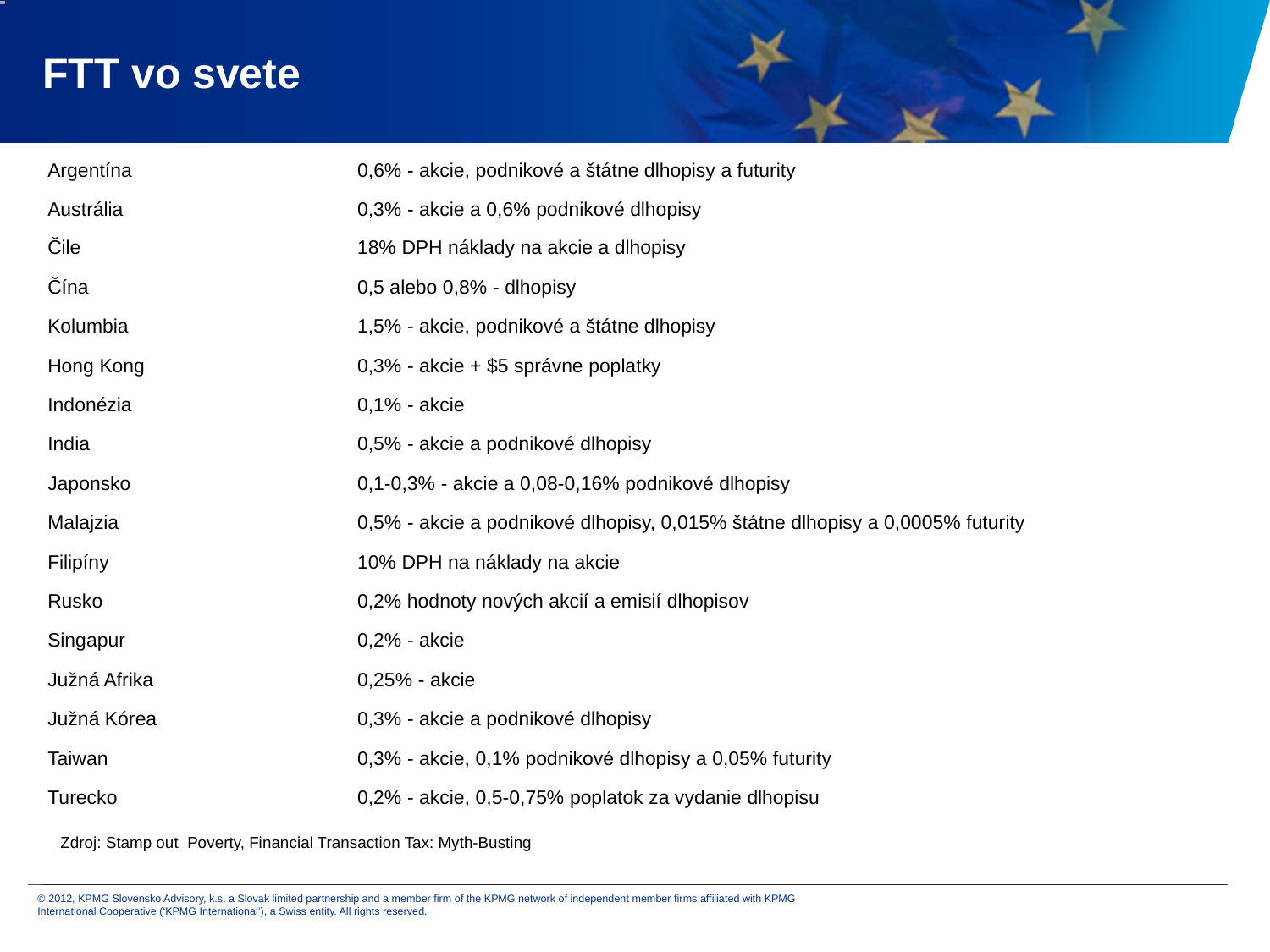

# FTT vo svete
| Argentína | 0,6% - akcie, podnikové a štátne dlhopisy a futurity |
| --- | --- |
| Austrália | 0,3% - akcie a 0,6% podnikové dlhopisy |
| Čile | 18% DPH náklady na akcie a dlhopisy |
| Čína | 0,5 alebo 0,8% - dlhopisy |
| Kolumbia | 1,5% - akcie, podnikové a štátne dlhopisy |
| Hong Kong | 0,3% - akcie + $5 správne poplatky |
| Indonézia | 0,1% - akcie |
| India | 0,5% - akcie a podnikové dlhopisy |
| Japonsko | 0,1-0,3% - akcie a 0,08-0,16% podnikové dlhopisy |
| Malajzia | 0,5% - akcie a podnikové dlhopisy, 0,015% štátne dlhopisy a 0,0005% futurity |
| Filipíny | 10% DPH na náklady na akcie |
| Rusko | 0,2% hodnoty nových akcií a emisií dlhopisov |
| Singapur | 0,2% - akcie |
| Južná Afrika | 0,25% - akcie |
| Južná Kórea | 0,3% - akcie a podnikové dlhopisy |
| Taiwan | 0,3% - akcie, 0,1% podnikové dlhopisy a 0,05% futurity |
| Turecko | 0,2% - akcie, 0,5-0,75% poplatok za vydanie dlhopisu |

Zdroj: Stamp out  Poverty, Financial Transaction Tax: Myth-Busting
© 2012, KPMG Slovensko Advisory, k.s. a Slovak limited partnership and a member firm of the KPMG network of independent member firms affiliated with KPMG International Cooperative (‘KPMG International’), a Swiss entity. All rights reserved.